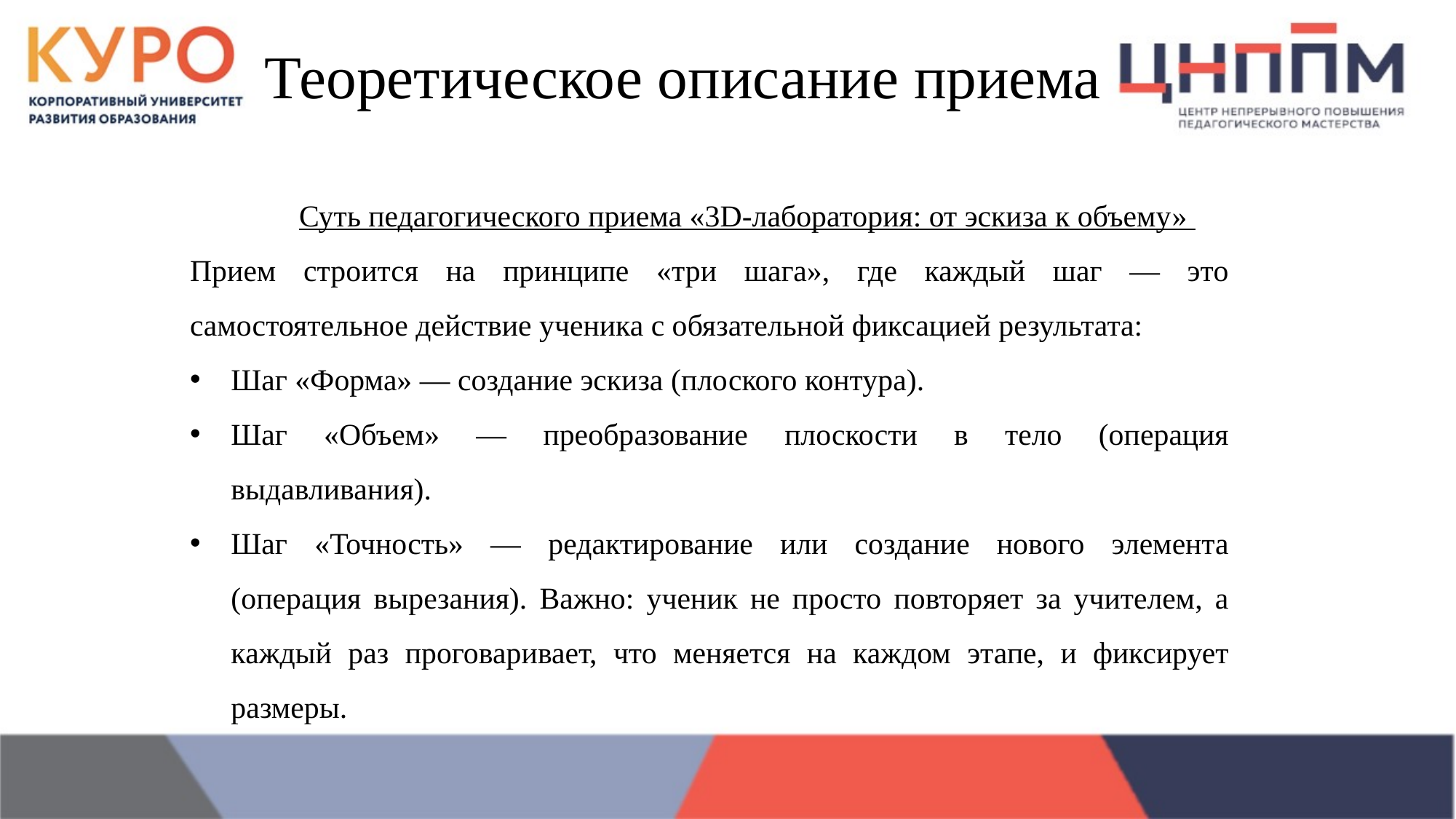

Теоретическое описание приема

	Суть педагогического приема «3D-лаборатория: от эскиза к объему»
Прием строится на принципе «три шага», где каждый шаг — это самостоятельное действие ученика с обязательной фиксацией результата:
Шаг «Форма» — создание эскиза (плоского контура).
Шаг «Объем» — преобразование плоскости в тело (операция выдавливания).
Шаг «Точность» — редактирование или создание нового элемента (операция вырезания). Важно: ученик не просто повторяет за учителем, а каждый раз проговаривает, что меняется на каждом этапе, и фиксирует размеры.